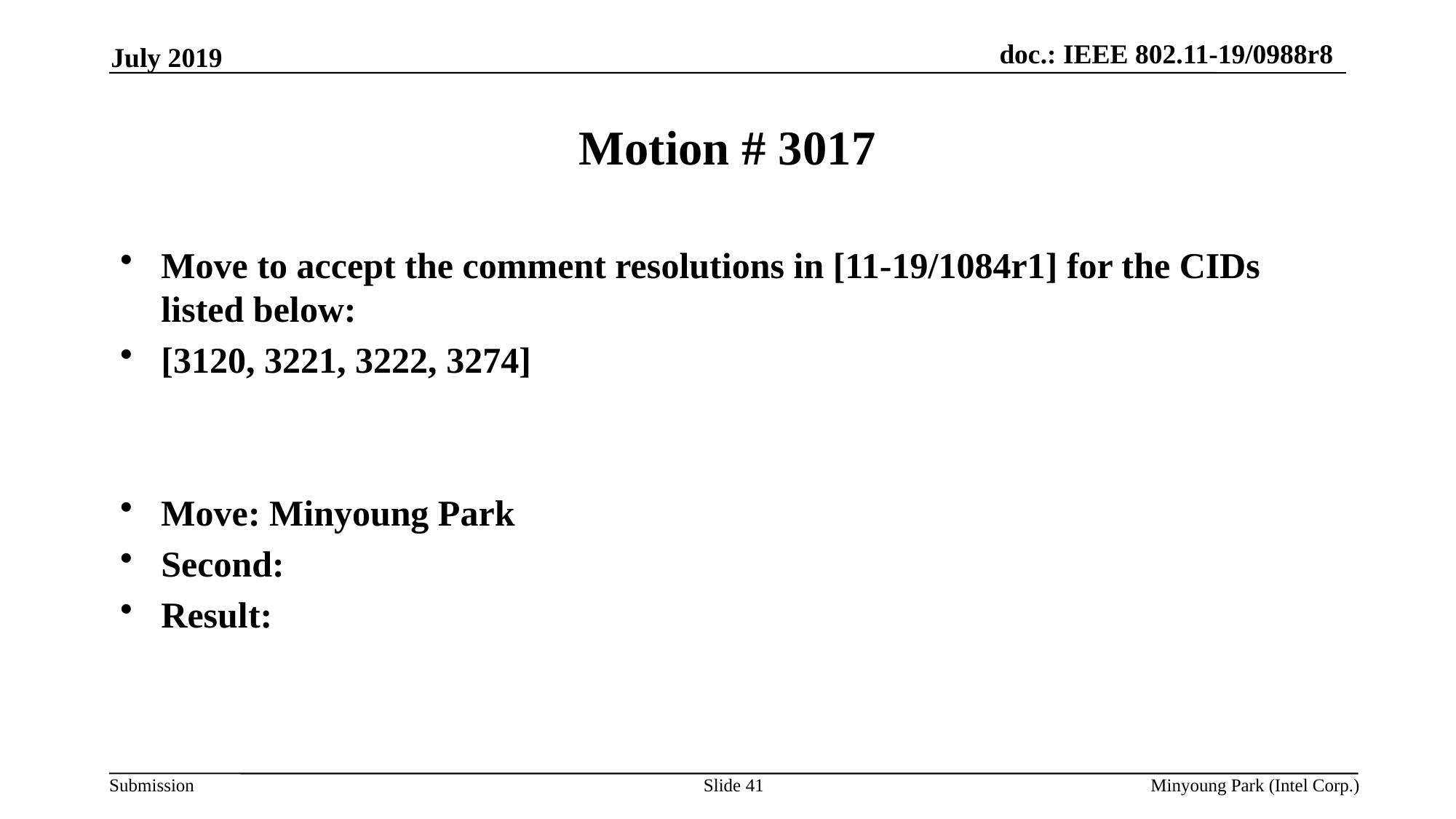

July 2019
# Motion # 3017
Move to accept the comment resolutions in [11-19/1084r1] for the CIDs listed below:
[3120, 3221, 3222, 3274]

Move: Minyoung Park
Second:
Result:

Slide 41
Minyoung Park (Intel Corp.)